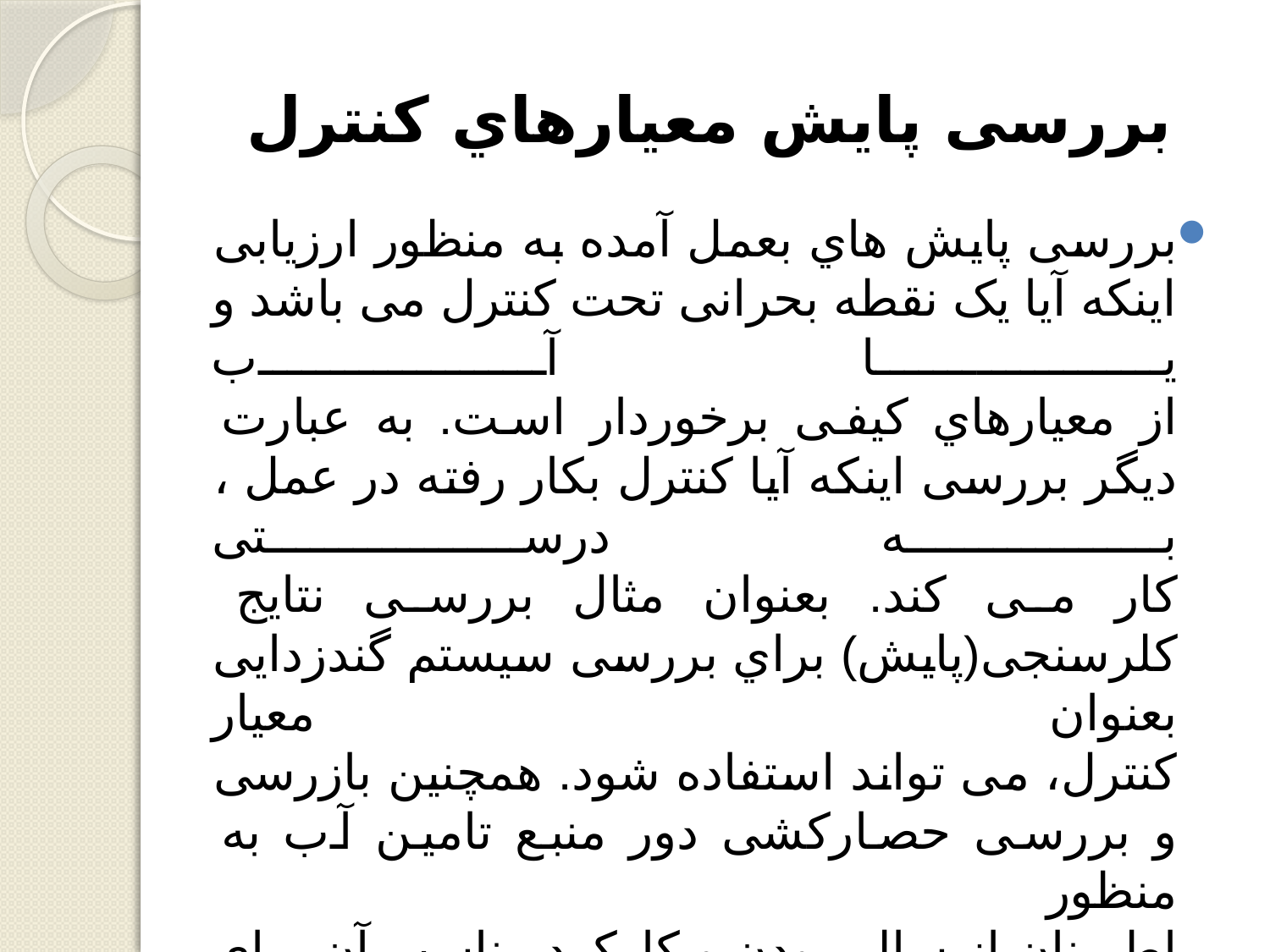

# بررسی پایش معیارهاي کنترل
بررسی پایش هاي بعمل آمده به منظور ارزیابی اینکه آیا یک نقطه بحرانی تحت کنترل می باشد و یا آب
از معیارهاي کیفی برخوردار است. به عبارت دیگر بررسی اینکه آیا کنترل بکار رفته در عمل ، به درستی
کار می کند. بعنوان مثال بررسی نتایج کلرسنجی(پایش) براي بررسی سیستم گندزدایی بعنوان معیار
کنترل، می تواند استفاده شود. همچنین بازرسی و بررسی حصارکشی دور منبع تامین آب به منظور
اطمینان از سالم بودن و کارکرد مناسب آن براي جلوگیري از ورود حیوانات بعنوان بررسی پایش
معیار کنترل به حساب می آید.